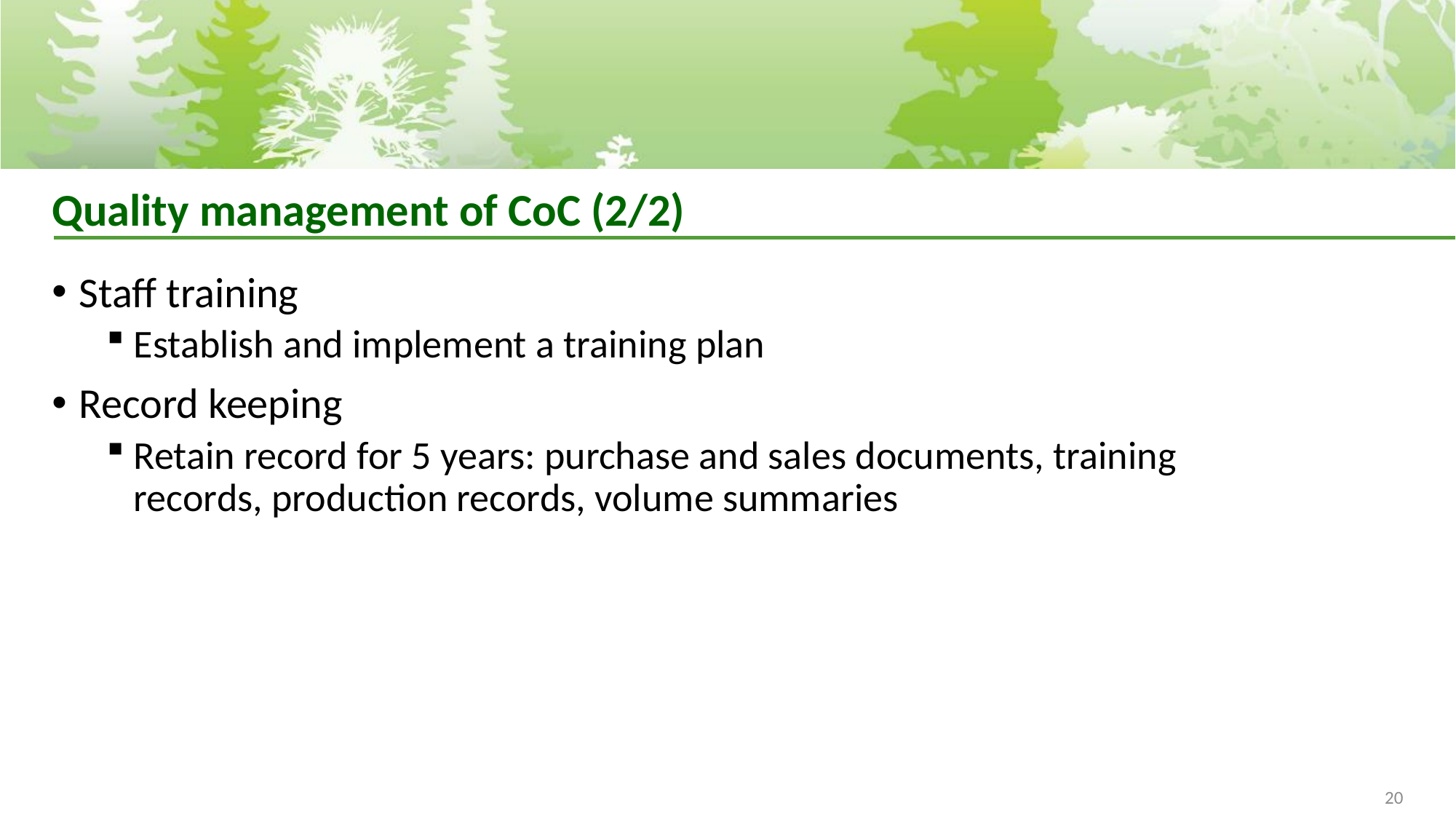

# Quality management of CoC (2/2)
Staff training
Establish and implement a training plan
Record keeping
Retain record for 5 years: purchase and sales documents, training records, production records, volume summaries

20